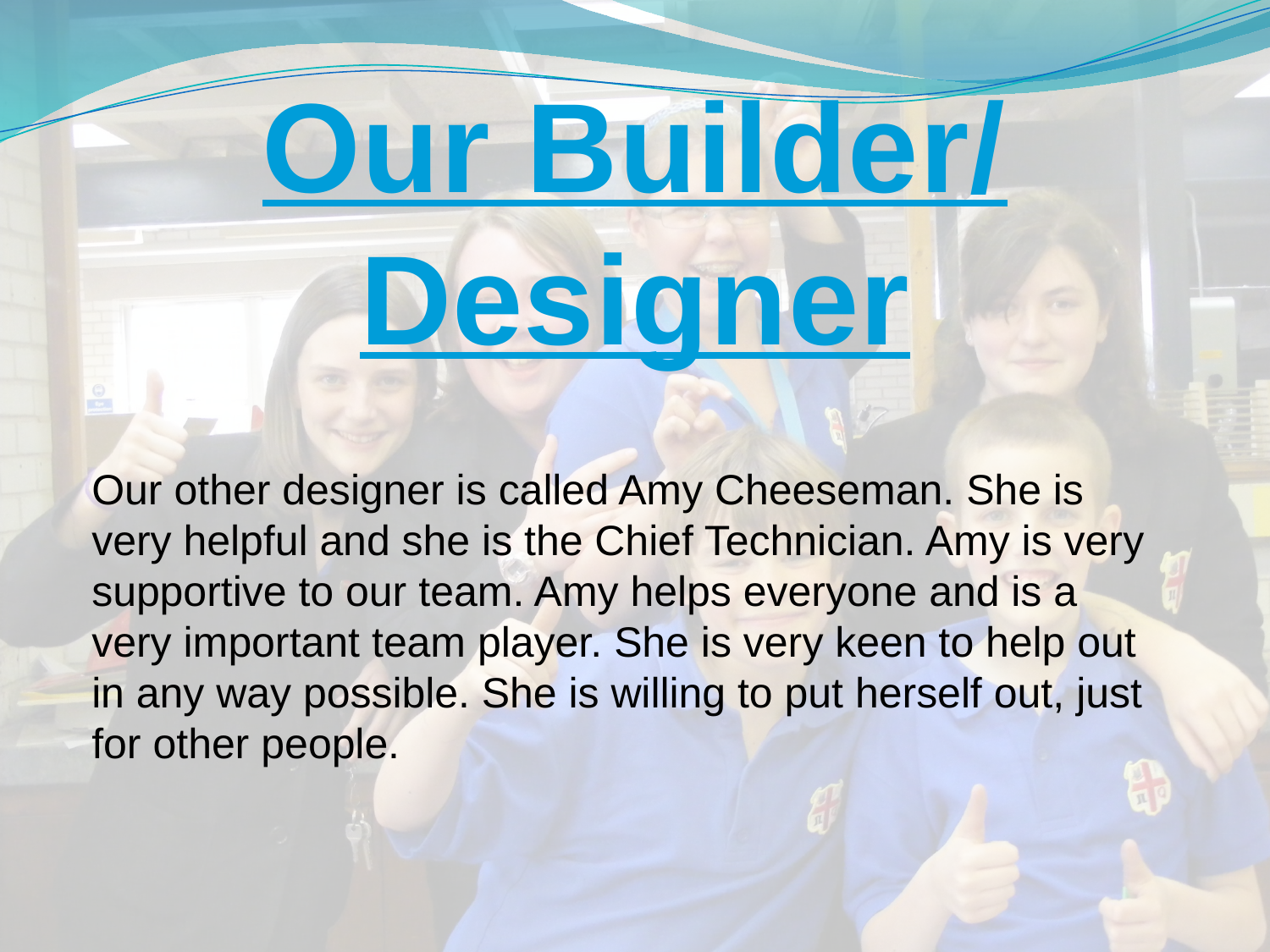

Our Builder/ Designer
Our other designer is called Amy Cheeseman. She is very helpful and she is the Chief Technician. Amy is very supportive to our team. Amy helps everyone and is a very important team player. She is very keen to help out in any way possible. She is willing to put herself out, just for other people.